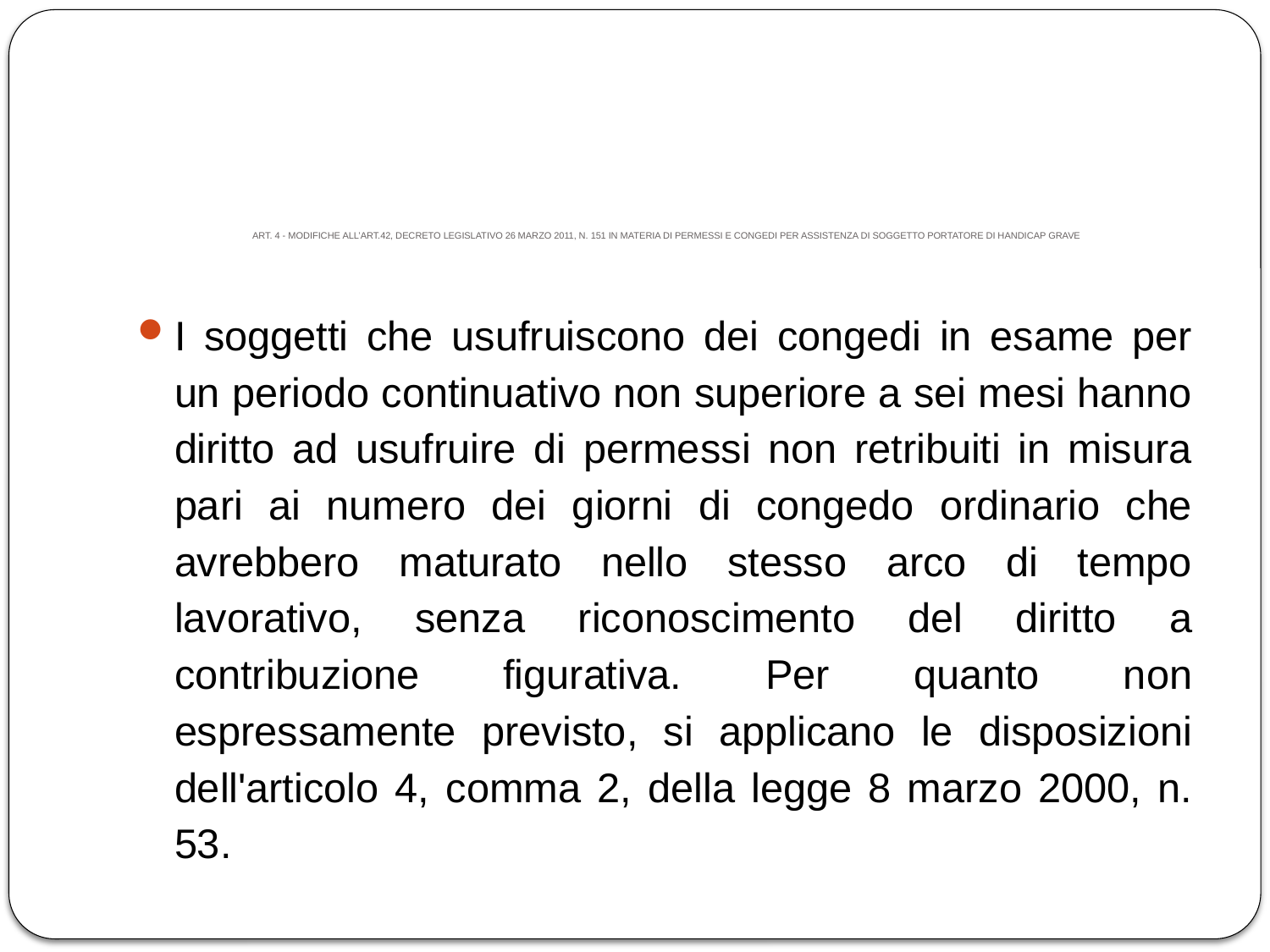

# Art. 4 - Modifiche all’art.42, decreto legislativo 26 marzo 2011, n. 151 in materia di permessi e congedi per assistenza di soggetto portatore di handicap grave
I soggetti che usufruiscono dei congedi in esame per un periodo continuativo non superiore a sei mesi hanno diritto ad usufruire di permessi non retribuiti in misura pari ai numero dei giorni di congedo ordinario che avrebbero maturato nello stesso arco di tempo lavorativo, senza riconoscimento del diritto a contribuzione figurativa. Per quanto non espressamente previsto, si applicano le disposizioni dell'articolo 4, comma 2, della legge 8 marzo 2000, n. 53.